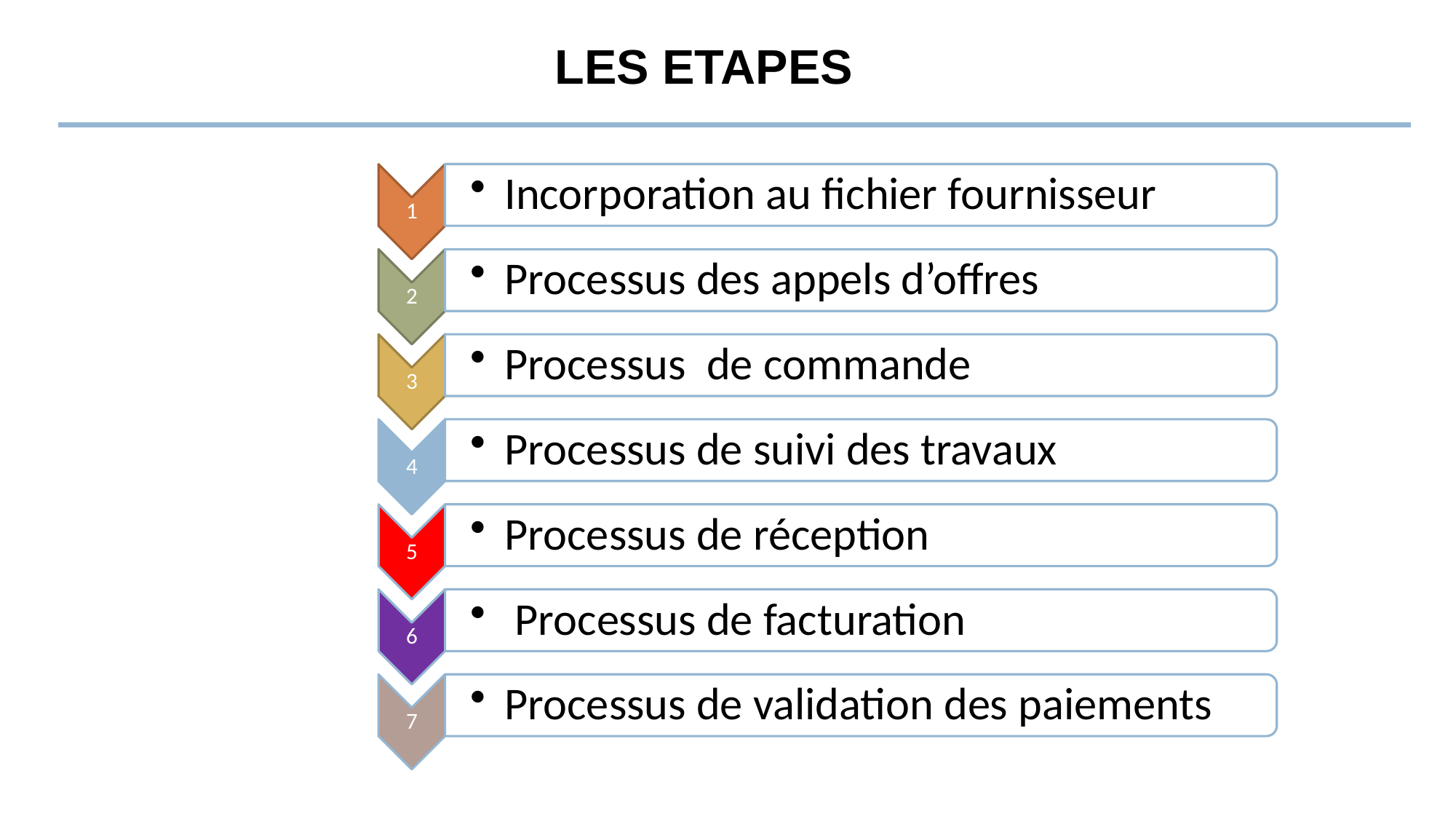

LES ETAPES
1
Incorporation au fichier fournisseur
2
Processus des appels d’offres
3
Processus  de commande
4
Processus de suivi des travaux
5
Processus de réception
6
 Processus de facturation
7
Processus de validation des paiements